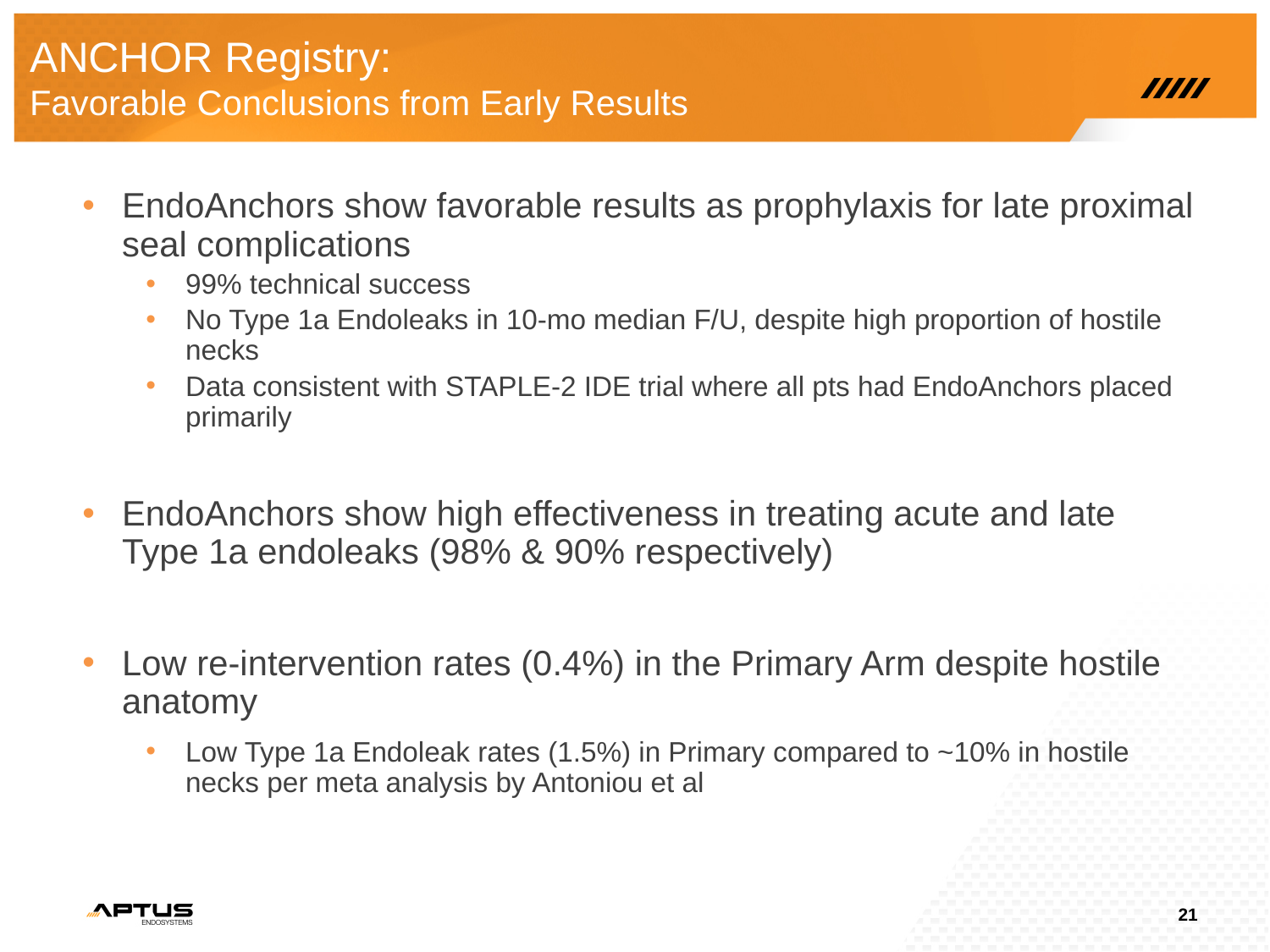

ANCHOR Registry:
Favorable Conclusions from Early Results
EndoAnchors show favorable results as prophylaxis for late proximal seal complications
99% technical success
No Type 1a Endoleaks in 10-mo median F/U, despite high proportion of hostile necks
Data consistent with STAPLE-2 IDE trial where all pts had EndoAnchors placed primarily

EndoAnchors show high effectiveness in treating acute and late Type 1a endoleaks (98% & 90% respectively)

Low re-intervention rates (0.4%) in the Primary Arm despite hostile anatomy
Low Type 1a Endoleak rates (1.5%) in Primary compared to ~10% in hostile necks per meta analysis by Antoniou et al

21